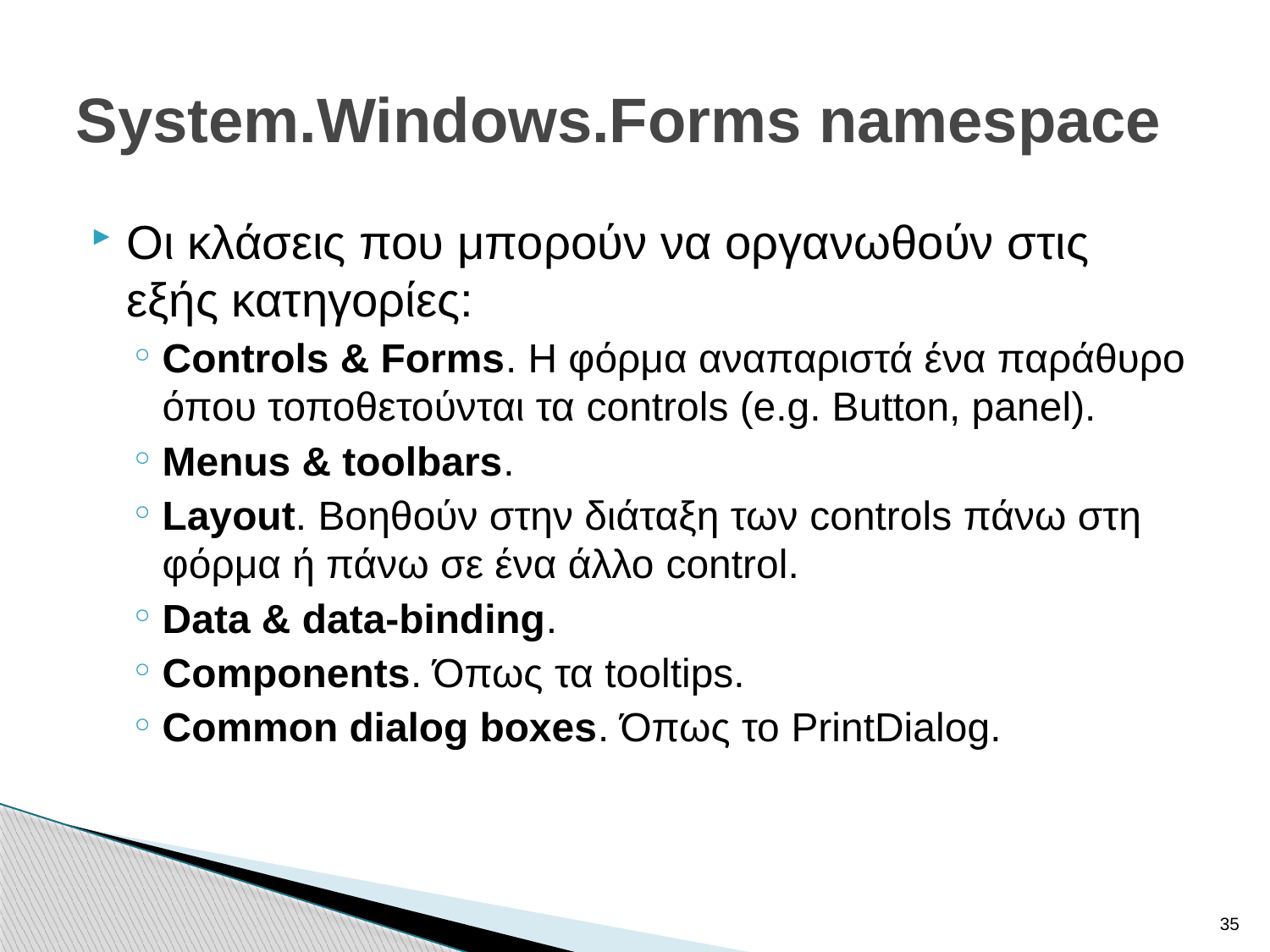

# System.Windows.Forms namespace
Οι κλάσεις που μπορούν να οργανωθούν στις εξής κατηγορίες:
Controls & Forms. Η φόρμα αναπαριστά ένα παράθυρο όπου τοποθετούνται τα controls (e.g. Button, panel).
Menus & toolbars.
Layout. Βοηθούν στην διάταξη των controls πάνω στη φόρμα ή πάνω σε ένα άλλο control.
Data & data-binding.
Components. Όπως τα tooltips.
Common dialog boxes. Όπως το PrintDialog.
35